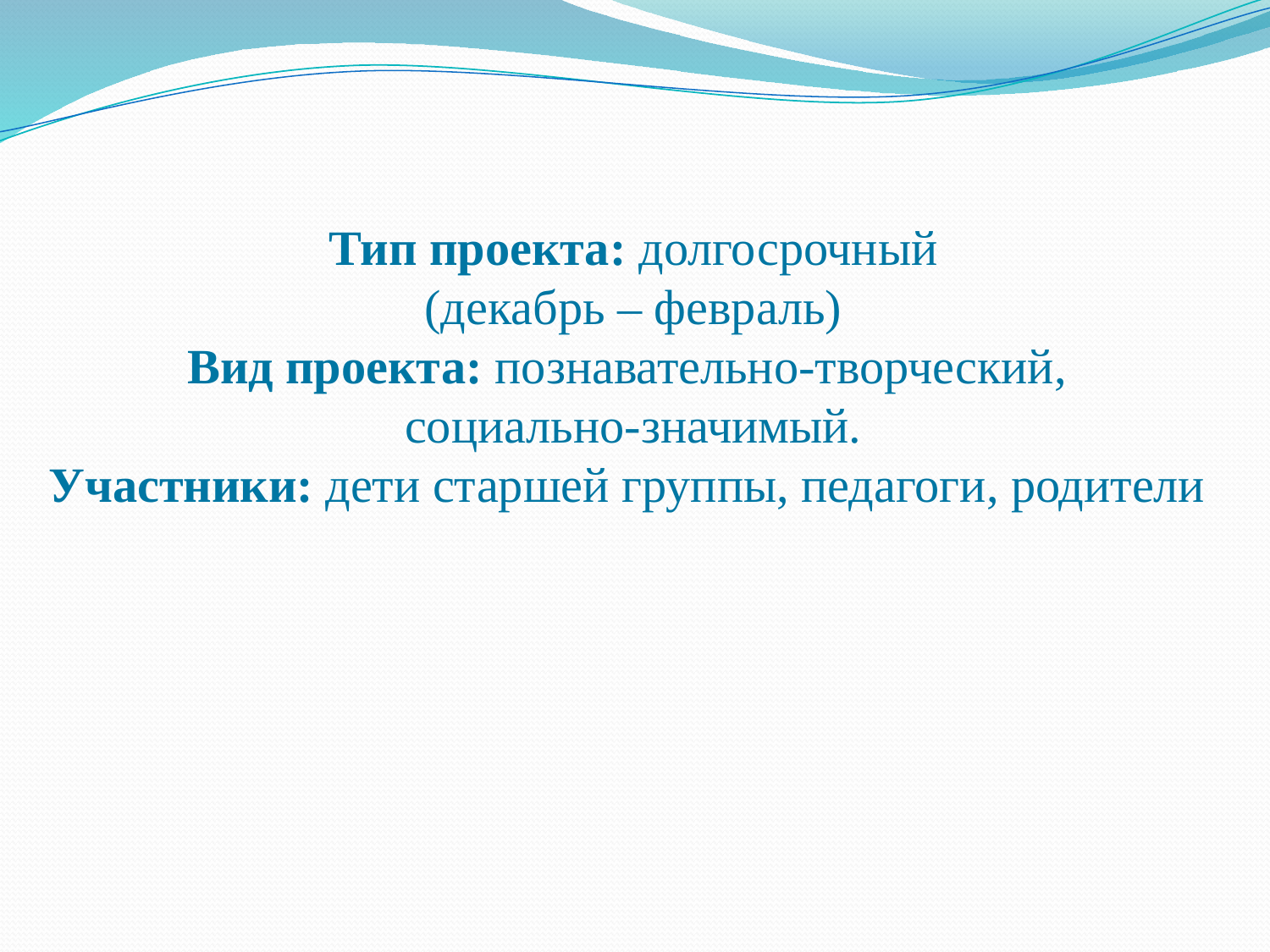

Тип проекта: долгосрочный
(декабрь – февраль)
Вид проекта: познавательно-творческий,
социально-значимый.
Участники: дети старшей группы, педагоги, родители